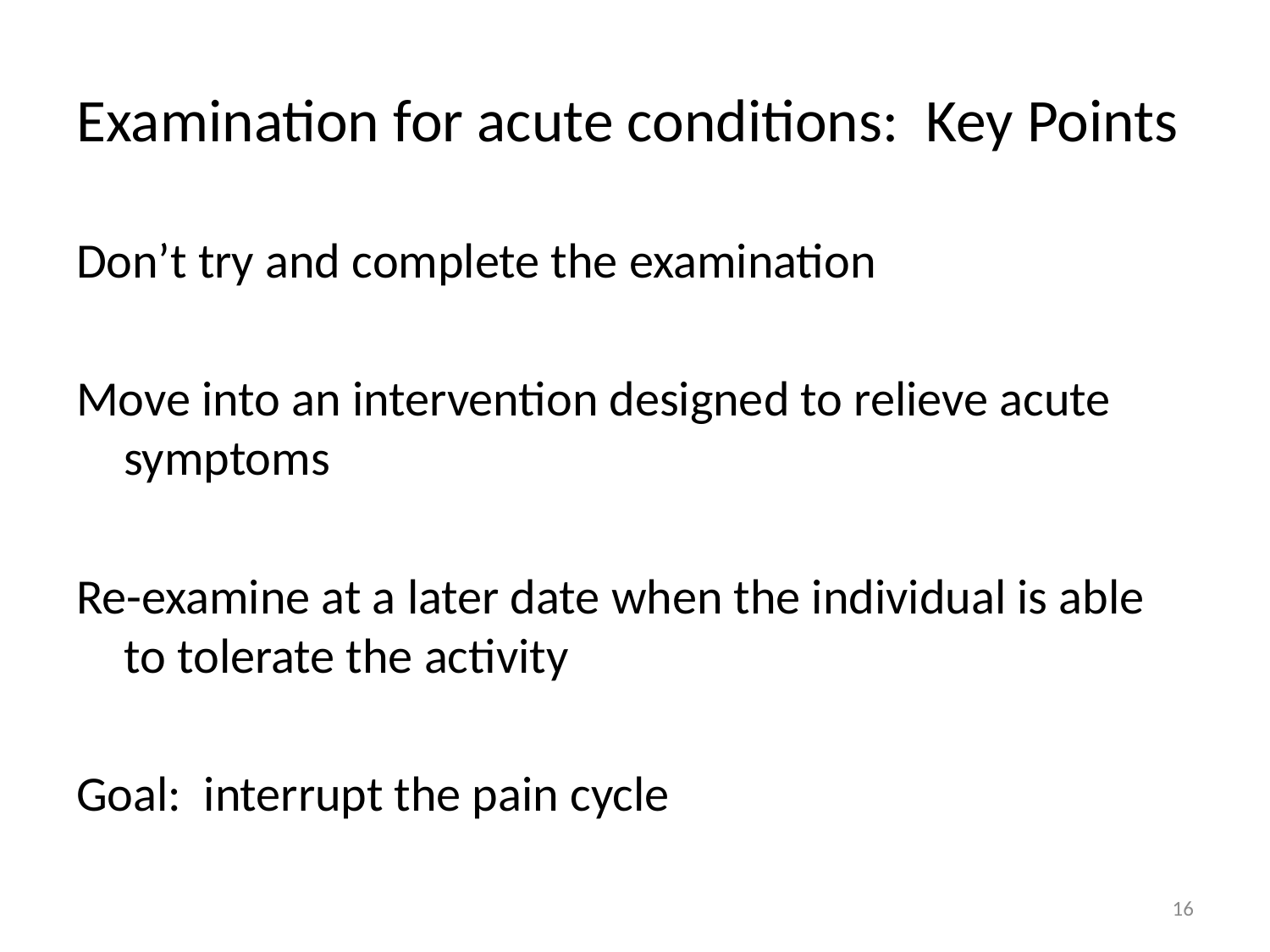

# Examination for acute conditions:  Key Points
Don’t try and complete the examination

Move into an intervention designed to relieve acute symptoms

Re-examine at a later date when the individual is able to tolerate the activity

Goal:  interrupt the pain cycle

16